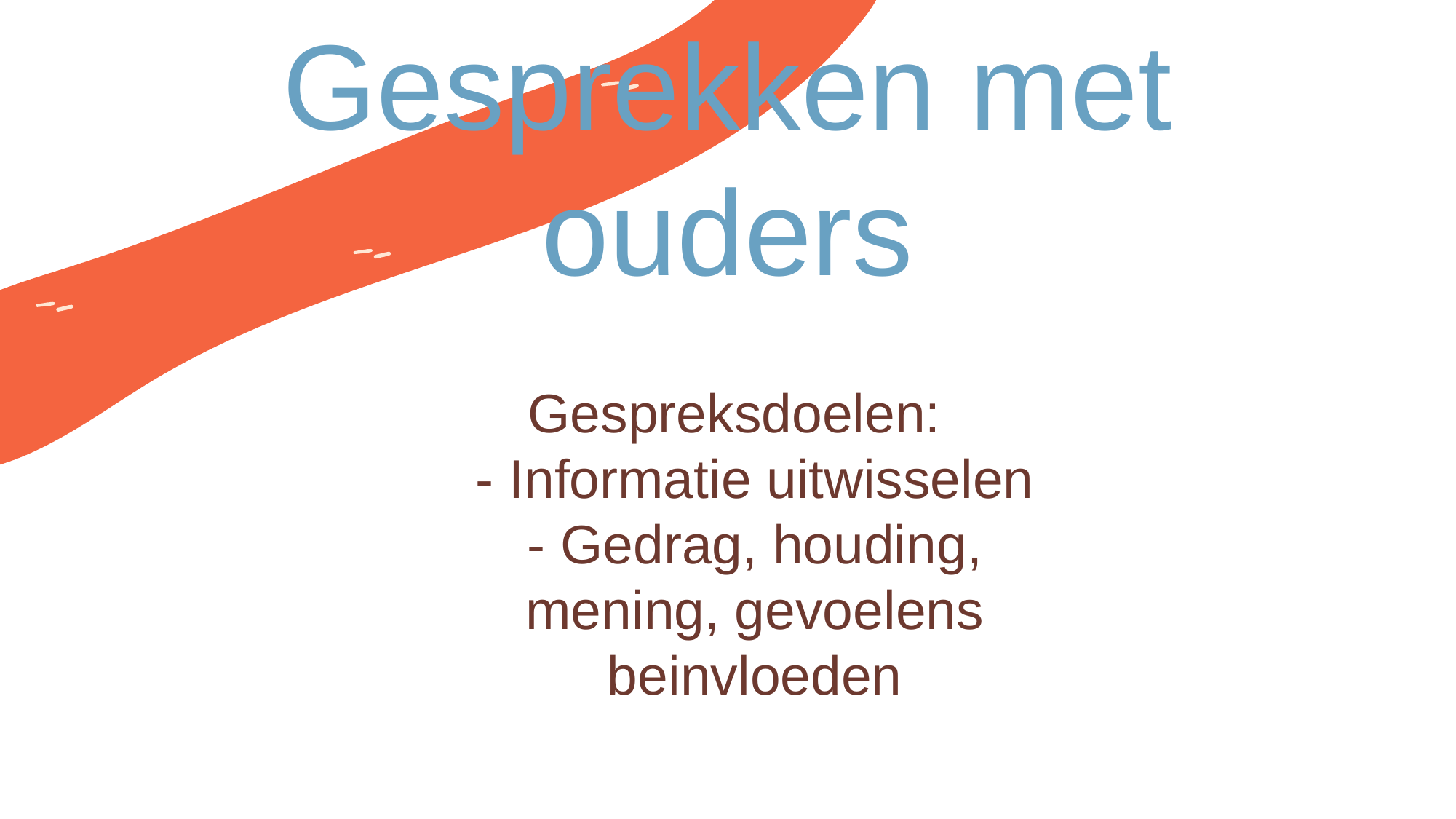

# Gesprekken met ouders
Gespreksdoelen:
- Informatie uitwisselen
- Gedrag, houding, mening, gevoelens beinvloeden